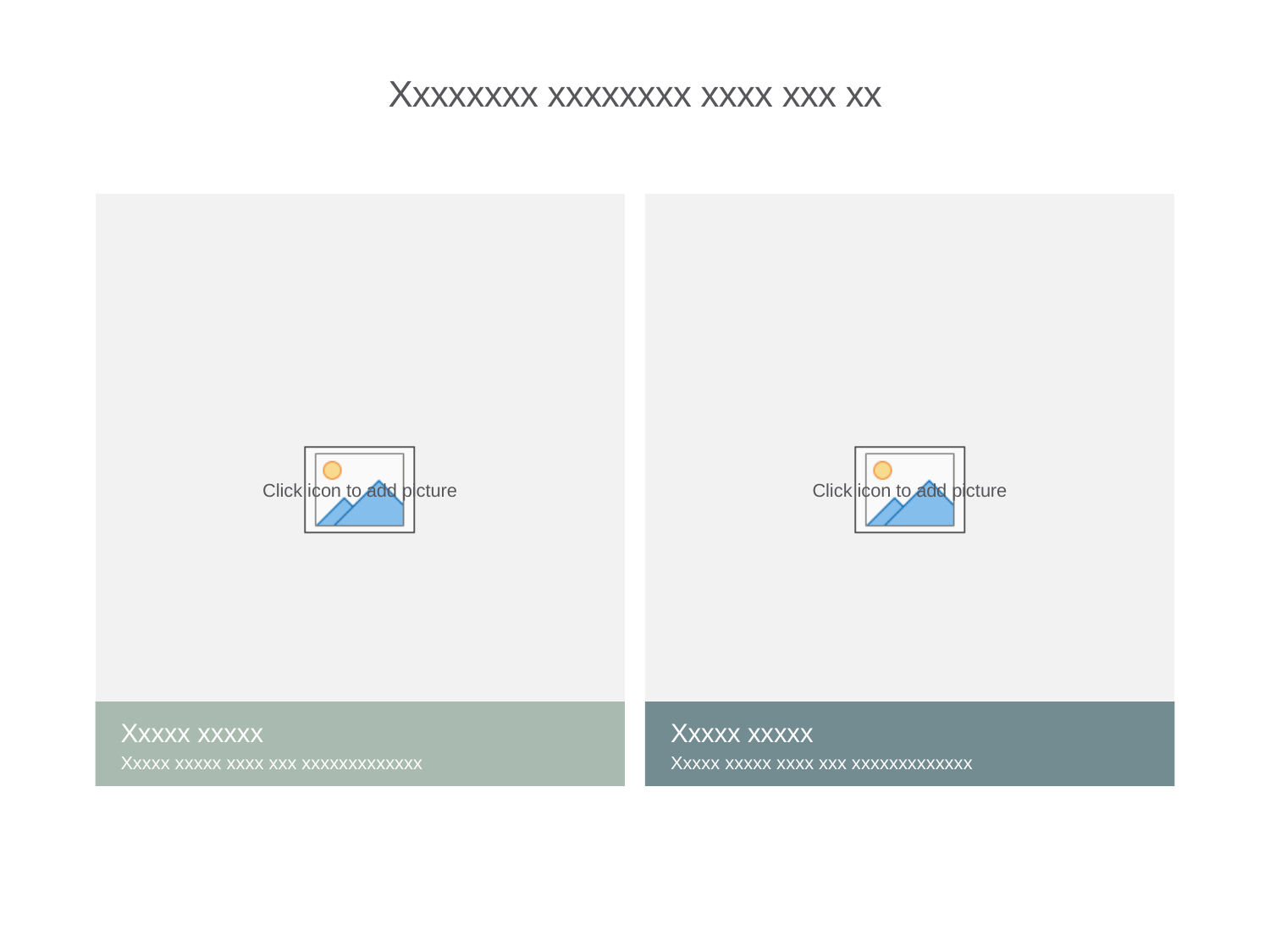

# Xxxxxxxx xxxxxxxx xxxx xxx xx

Xxxxx xxxxx
Xxxxx xxxxx xxxx xxx xxxxxxxxxxxxx
Xxxxx xxxxx
Xxxxx xxxxx xxxx xxx xxxxxxxxxxxxx